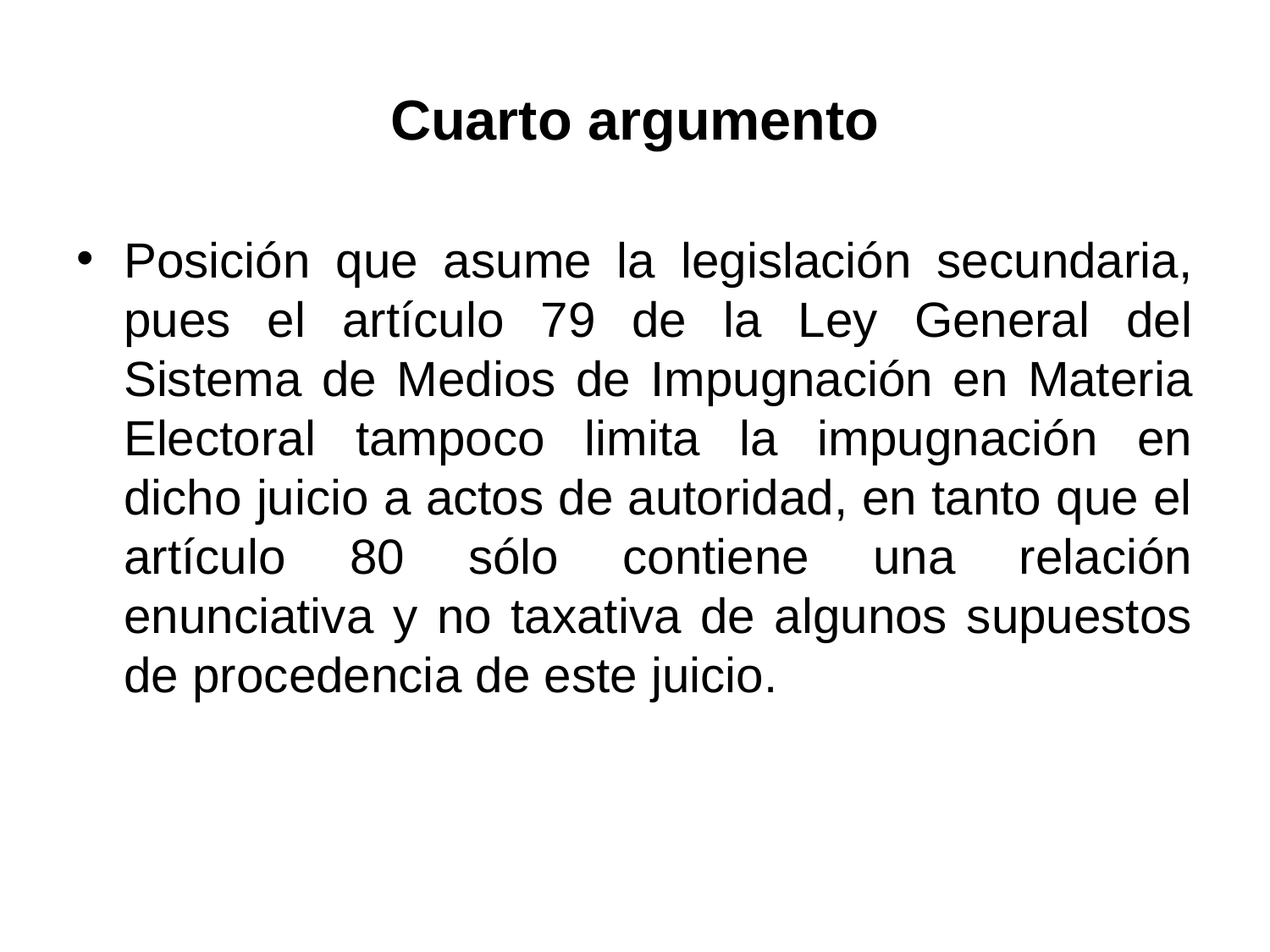

# Cuarto argumento
Posición que asume la legislación secundaria, pues el artículo 79 de la Ley General del Sistema de Medios de Impugnación en Materia Electoral tampoco limita la impugnación en dicho juicio a actos de autoridad, en tanto que el artículo 80 sólo contiene una relación enunciativa y no taxativa de algunos supuestos de procedencia de este juicio.